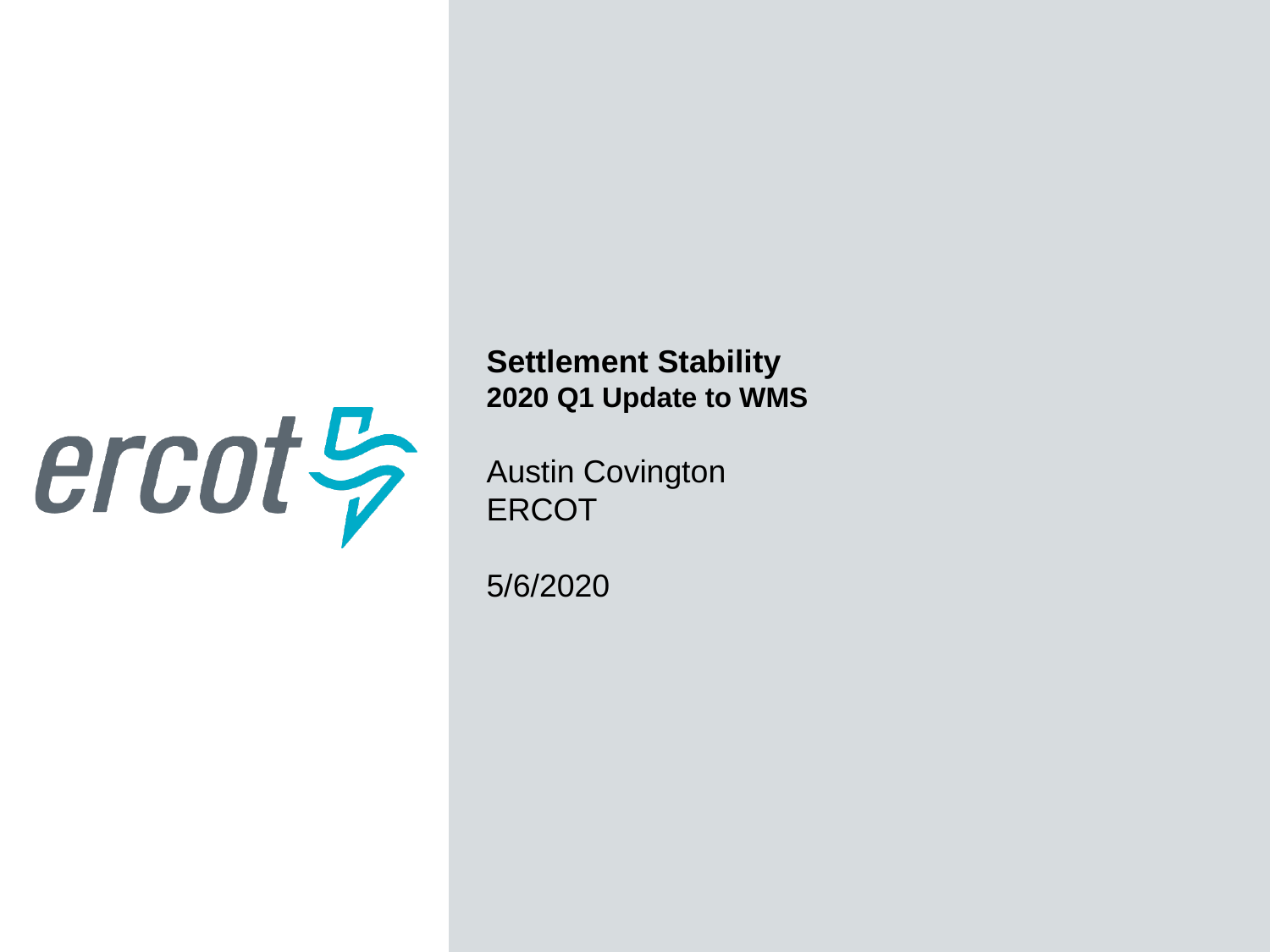

Settlement Stability
2020 Q1 Update to WMS

Austin Covington
ERCOT

5/6/2020